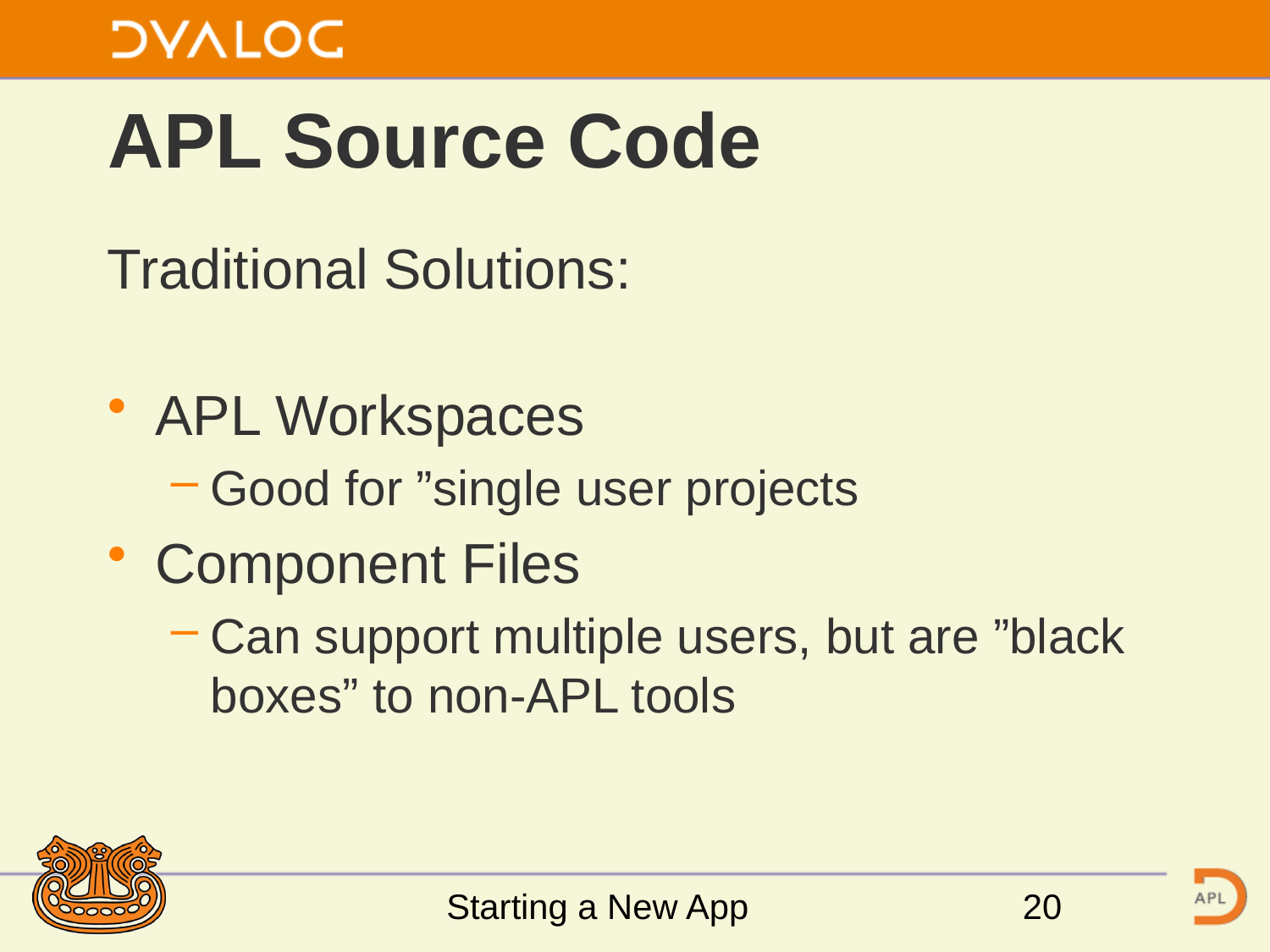

# APL Source Code
Traditional Solutions:
APL Workspaces
Good for ”single user projects
Component Files
Can support multiple users, but are ”black boxes” to non-APL tools

Starting a New App
20